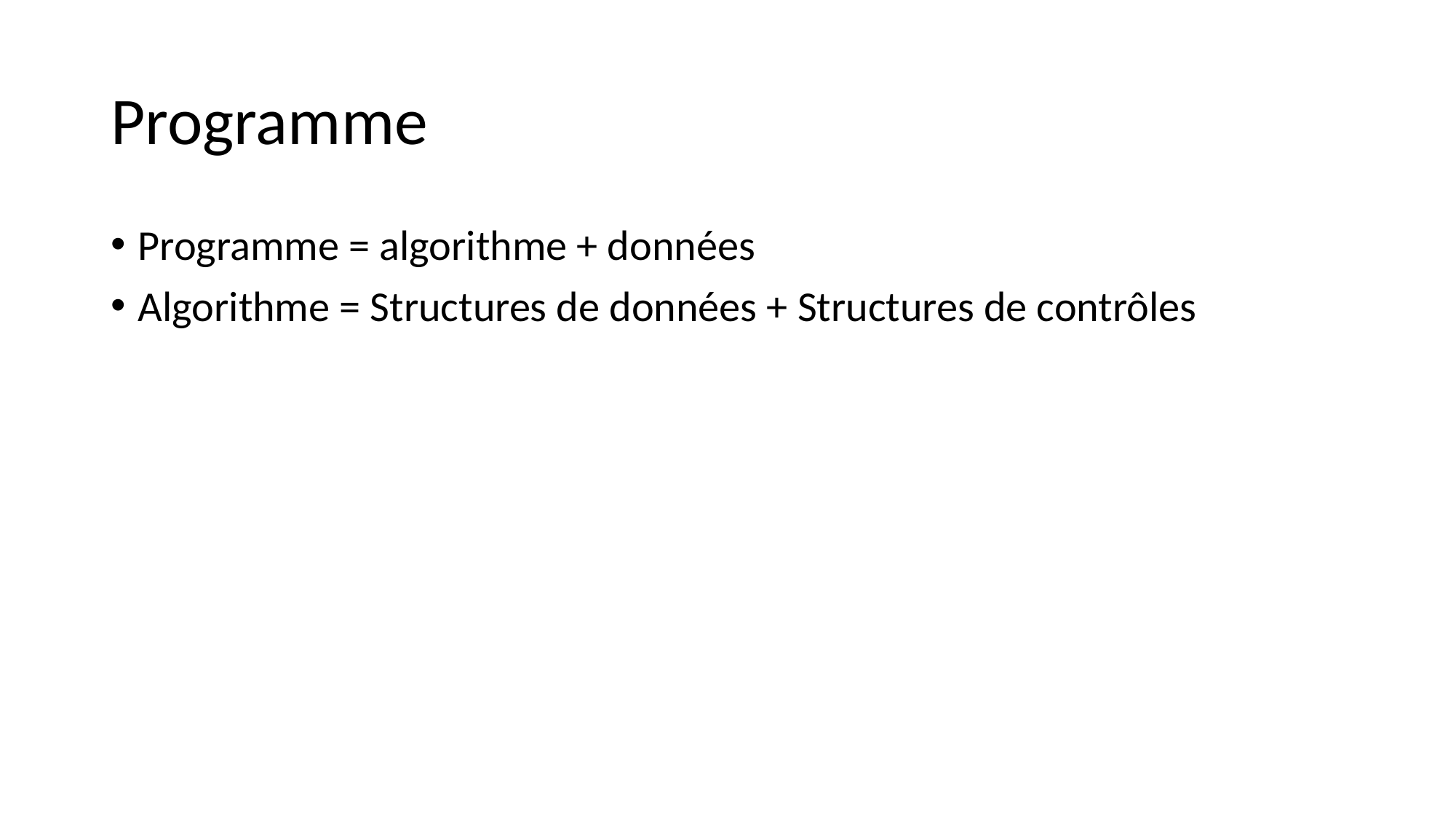

# Programme
Programme = algorithme + données
Algorithme = Structures de données + Structures de contrôles